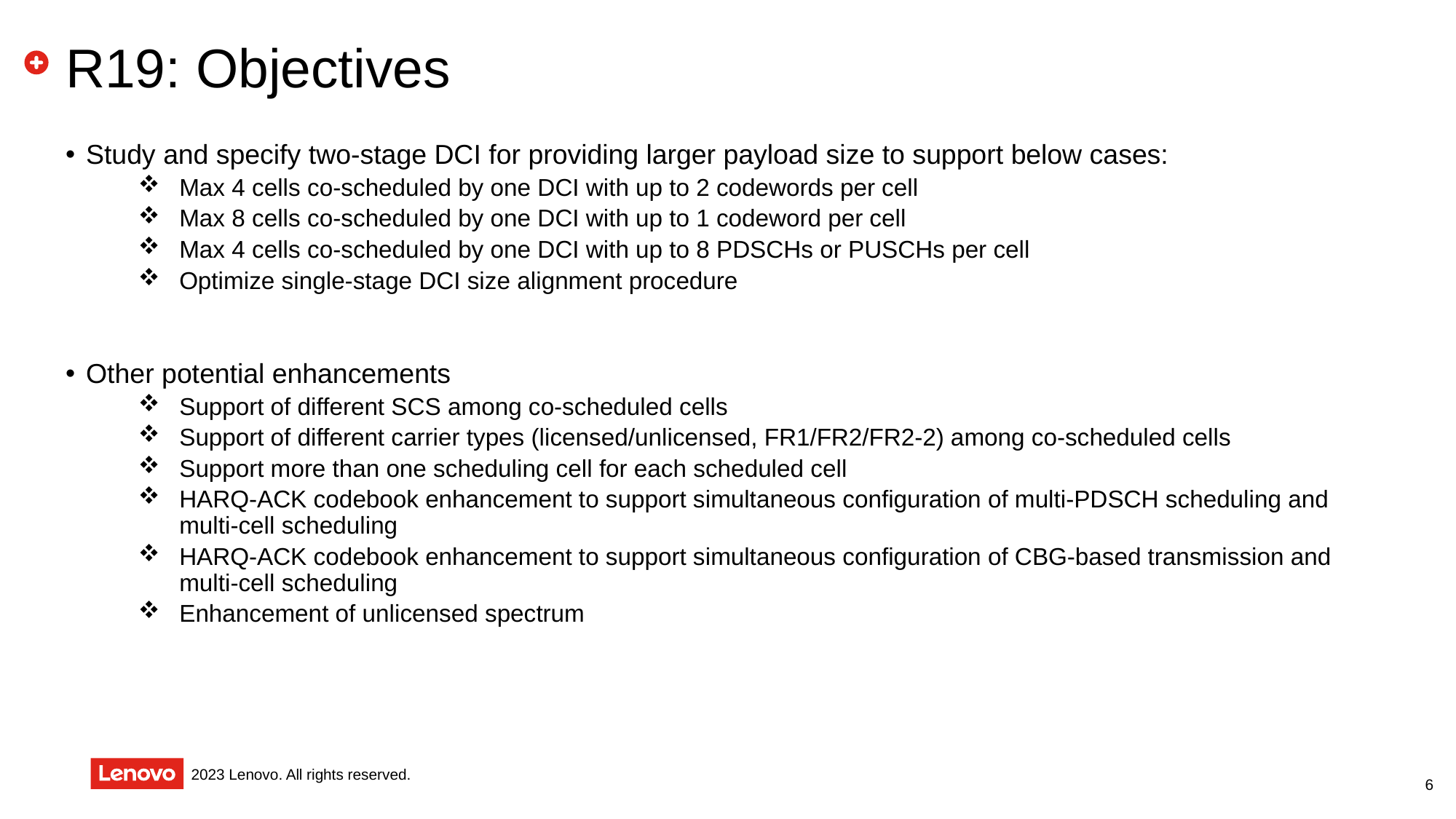

# R19: Objectives
Study and specify two-stage DCI for providing larger payload size to support below cases:
Max 4 cells co-scheduled by one DCI with up to 2 codewords per cell
Max 8 cells co-scheduled by one DCI with up to 1 codeword per cell
Max 4 cells co-scheduled by one DCI with up to 8 PDSCHs or PUSCHs per cell
Optimize single-stage DCI size alignment procedure

Other potential enhancements
Support of different SCS among co-scheduled cells
Support of different carrier types (licensed/unlicensed, FR1/FR2/FR2-2) among co-scheduled cells
Support more than one scheduling cell for each scheduled cell
HARQ-ACK codebook enhancement to support simultaneous configuration of multi-PDSCH scheduling and multi-cell scheduling
HARQ-ACK codebook enhancement to support simultaneous configuration of CBG-based transmission and multi-cell scheduling
Enhancement of unlicensed spectrum